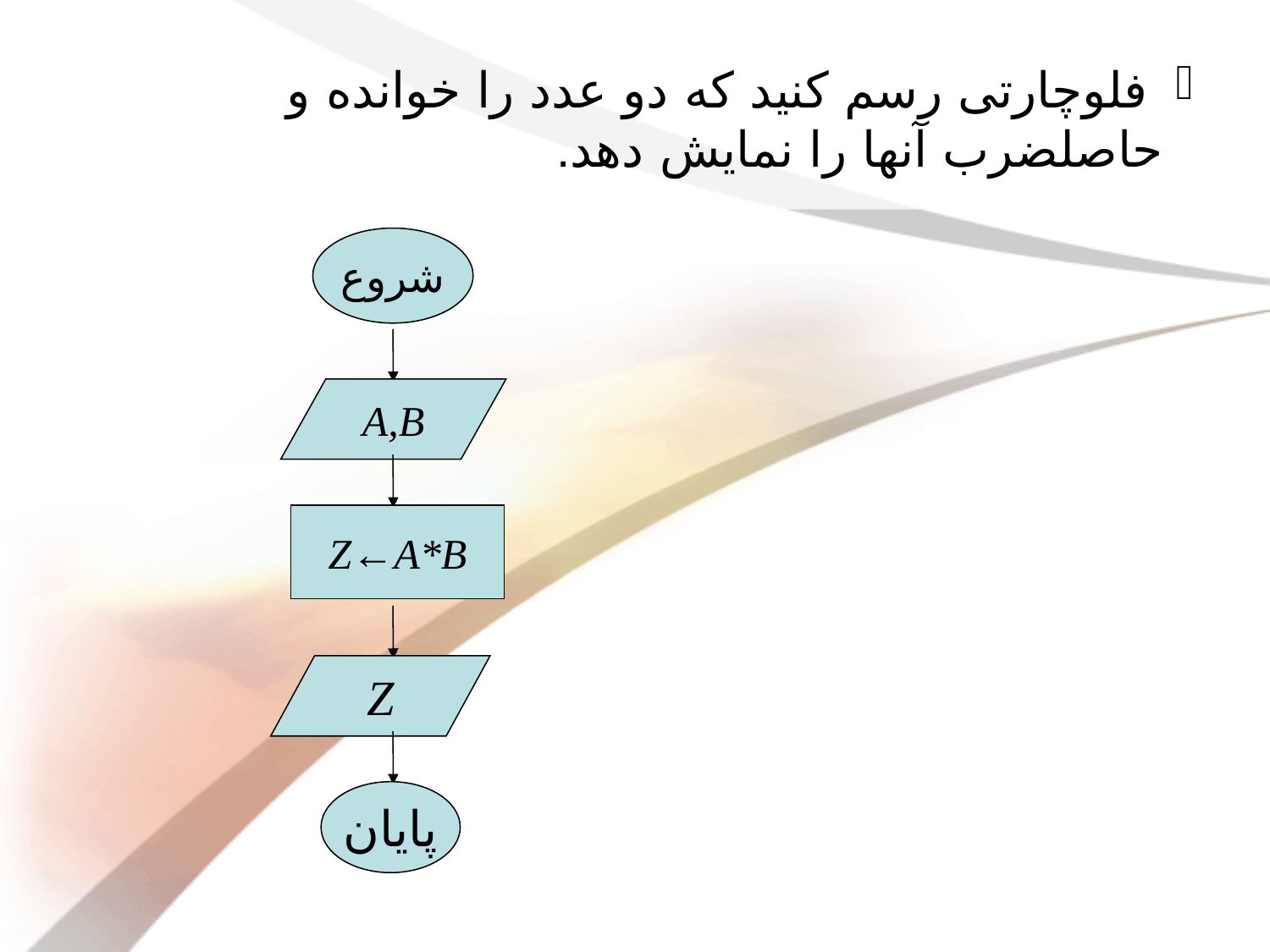

# فلوچارتی رسم کنید که دو عدد را خوانده و حاصلضرب آنها را نمایش دهد.
شروع

A,B

Z←A*B

Z

پایان